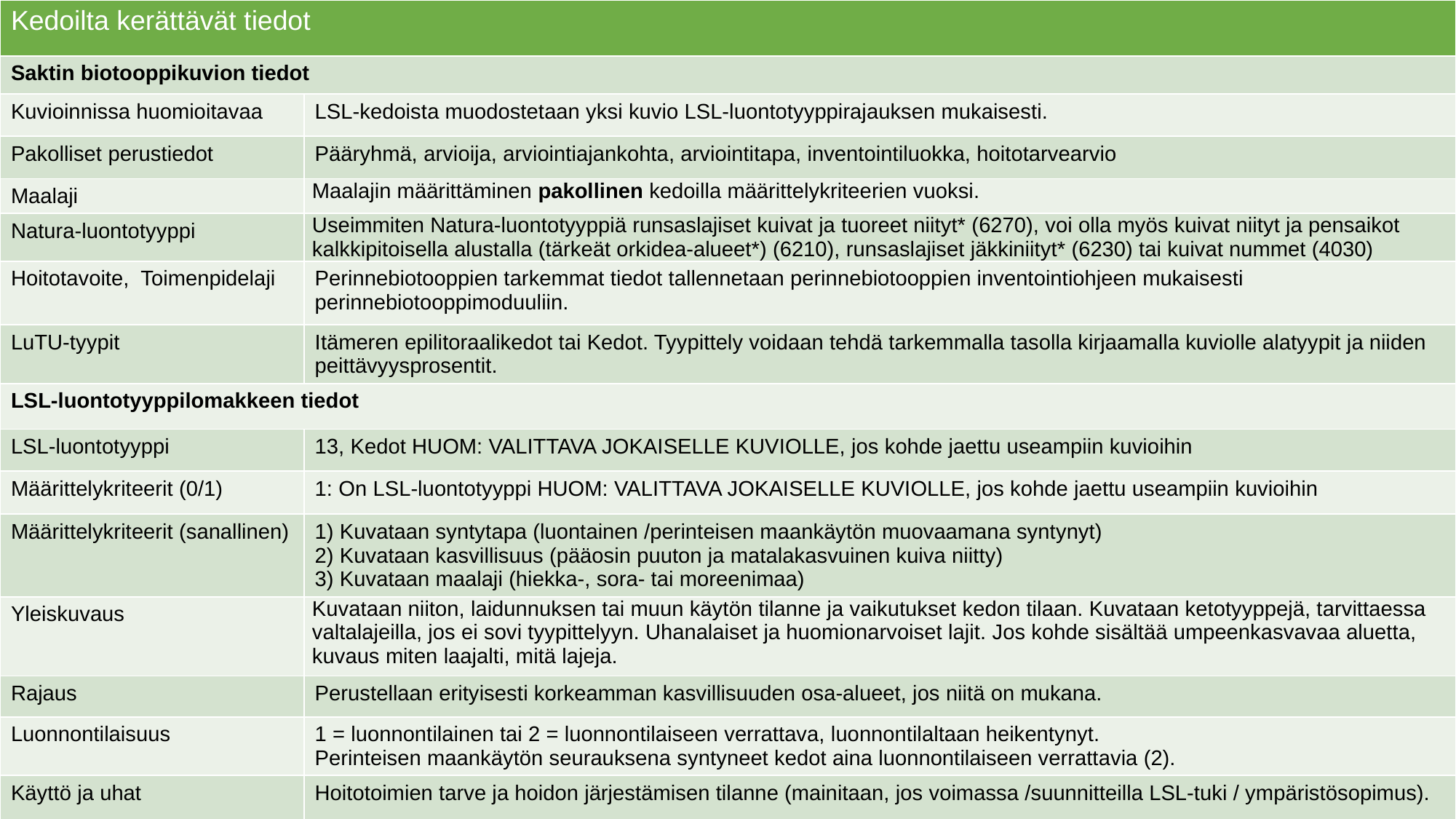

| Kedoilta kerättävät tiedot |  |
| --- | --- |
| Saktin biotooppikuvion tiedot |  |
| Kuvioinnissa huomioitavaa | LSL-kedoista muodostetaan yksi kuvio LSL-luontotyyppirajauksen mukaisesti. |
| Pakolliset perustiedot | Pääryhmä, arvioija, arviointiajankohta, arviointitapa, inventointiluokka, hoitotarvearvio |
| Maalaji | Maalajin määrittäminen pakollinen kedoilla määrittelykriteerien vuoksi. |
| Natura-luontotyyppi | Useimmiten Natura-luontotyyppiä runsaslajiset kuivat ja tuoreet niityt\* (6270), voi olla myös kuivat niityt ja pensaikot kalkkipitoisella alustalla (tärkeät orkidea-alueet\*) (6210), runsaslajiset jäkkiniityt\* (6230) tai kuivat nummet (4030) |
| Hoitotavoite, Toimenpidelaji | Perinnebiotooppien tarkemmat tiedot tallennetaan perinnebiotooppien inventointiohjeen mukaisesti perinnebiotooppimoduuliin. |
| LuTU-tyypit | Itämeren epilitoraalikedot tai Kedot. Tyypittely voidaan tehdä tarkemmalla tasolla kirjaamalla kuviolle alatyypit ja niiden peittävyysprosentit. |
| LSL-luontotyyppilomakkeen tiedot |  |
| LSL-luontotyyppi | 13, Kedot HUOM: VALITTAVA JOKAISELLE KUVIOLLE, jos kohde jaettu useampiin kuvioihin |
| Määrittelykriteerit (0/1) | 1: On LSL-luontotyyppi HUOM: VALITTAVA JOKAISELLE KUVIOLLE, jos kohde jaettu useampiin kuvioihin |
| Määrittelykriteerit (sanallinen) | 1) Kuvataan syntytapa (luontainen /perinteisen maankäytön muovaamana syntynyt)  2) Kuvataan kasvillisuus (pääosin puuton ja matalakasvuinen kuiva niitty)  3) Kuvataan maalaji (hiekka-, sora- tai moreenimaa) |
| Yleiskuvaus | Kuvataan niiton, laidunnuksen tai muun käytön tilanne ja vaikutukset kedon tilaan. Kuvataan ketotyyppejä, tarvittaessa valtalajeilla, jos ei sovi tyypittelyyn. Uhanalaiset ja huomionarvoiset lajit. Jos kohde sisältää umpeenkasvavaa aluetta, kuvaus miten laajalti, mitä lajeja. |
| Rajaus | Perustellaan erityisesti korkeamman kasvillisuuden osa-alueet, jos niitä on mukana. |
| Luonnontilaisuus | 1 = luonnontilainen tai 2 = luonnontilaiseen verrattava, luonnontilaltaan heikentynyt.  Perinteisen maankäytön seurauksena syntyneet kedot aina luonnontilaiseen verrattavia (2). |
| Käyttö ja uhat | Hoitotoimien tarve ja hoidon järjestämisen tilanne (mainitaan, jos voimassa /suunnitteilla LSL-tuki / ympäristösopimus). |